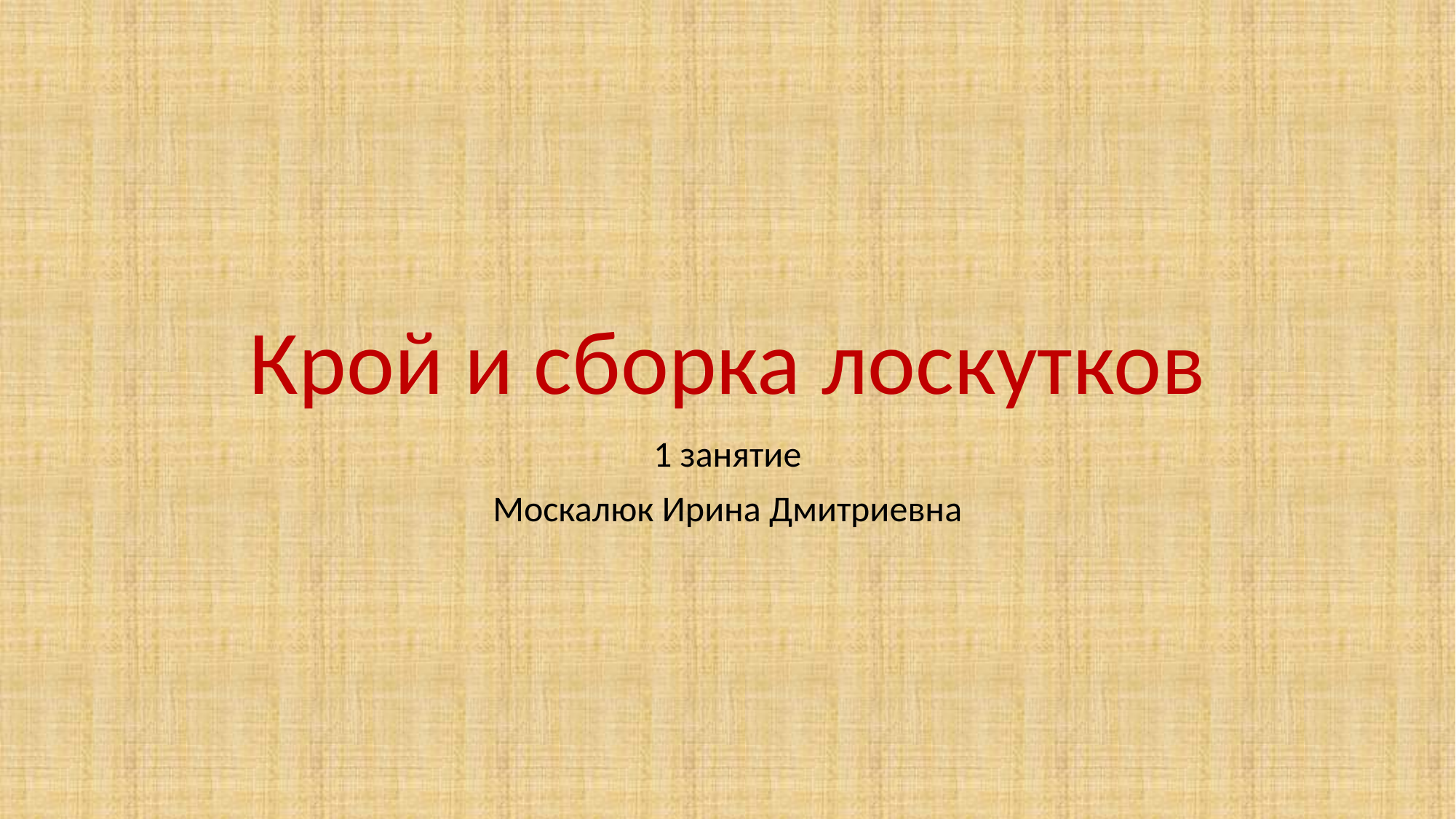

# Крой и сборка лоскутков
1 занятие
Москалюк Ирина Дмитриевна